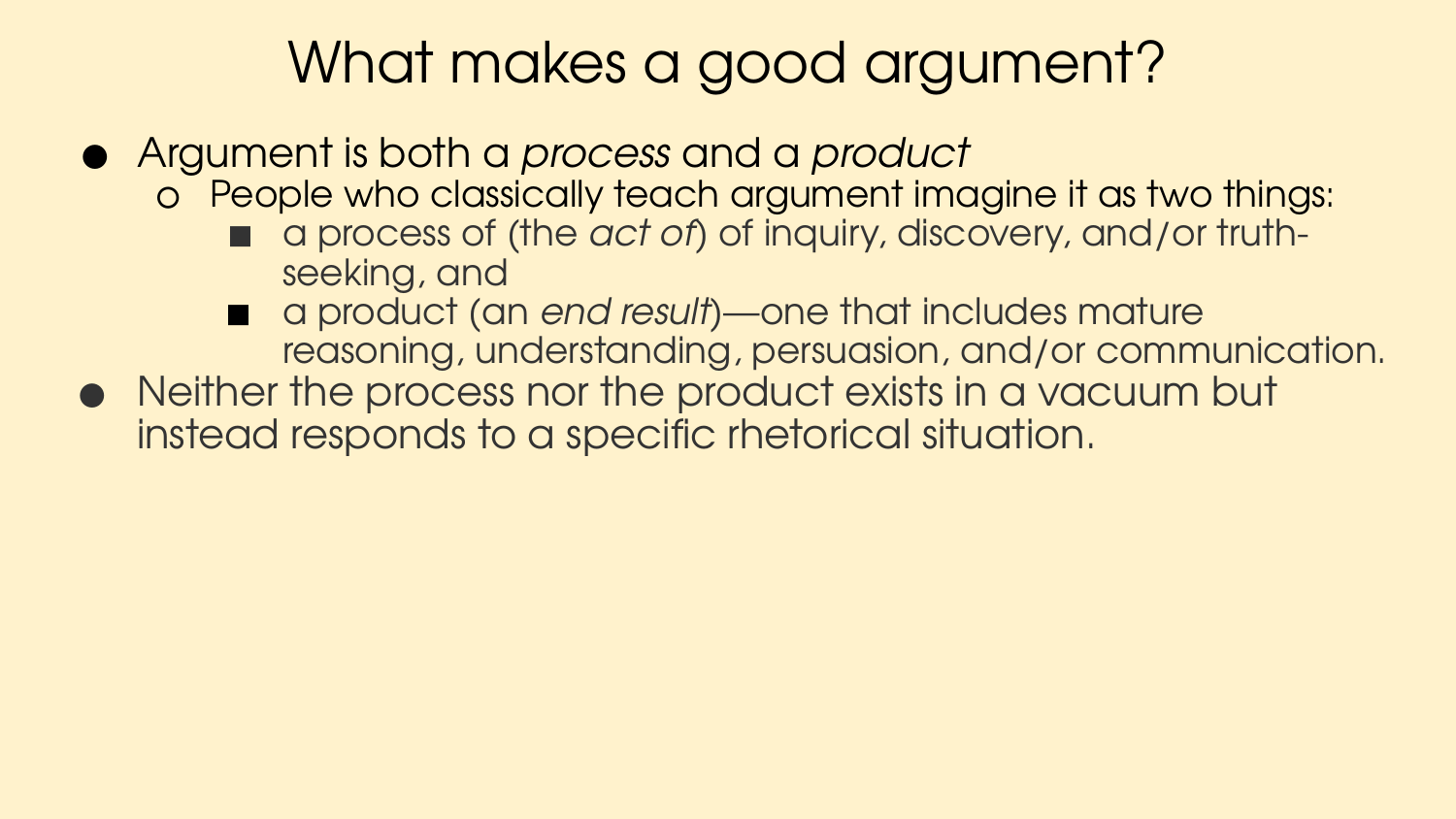

# What makes a good argument?
Argument is both a process and a product
People who classically teach argument imagine it as two things:
a process of (the act of) of inquiry, discovery, and/or truth-seeking, and
a product (an end result)—one that includes mature reasoning, understanding, persuasion, and/or communication.
Neither the process nor the product exists in a vacuum but instead responds to a specific rhetorical situation.